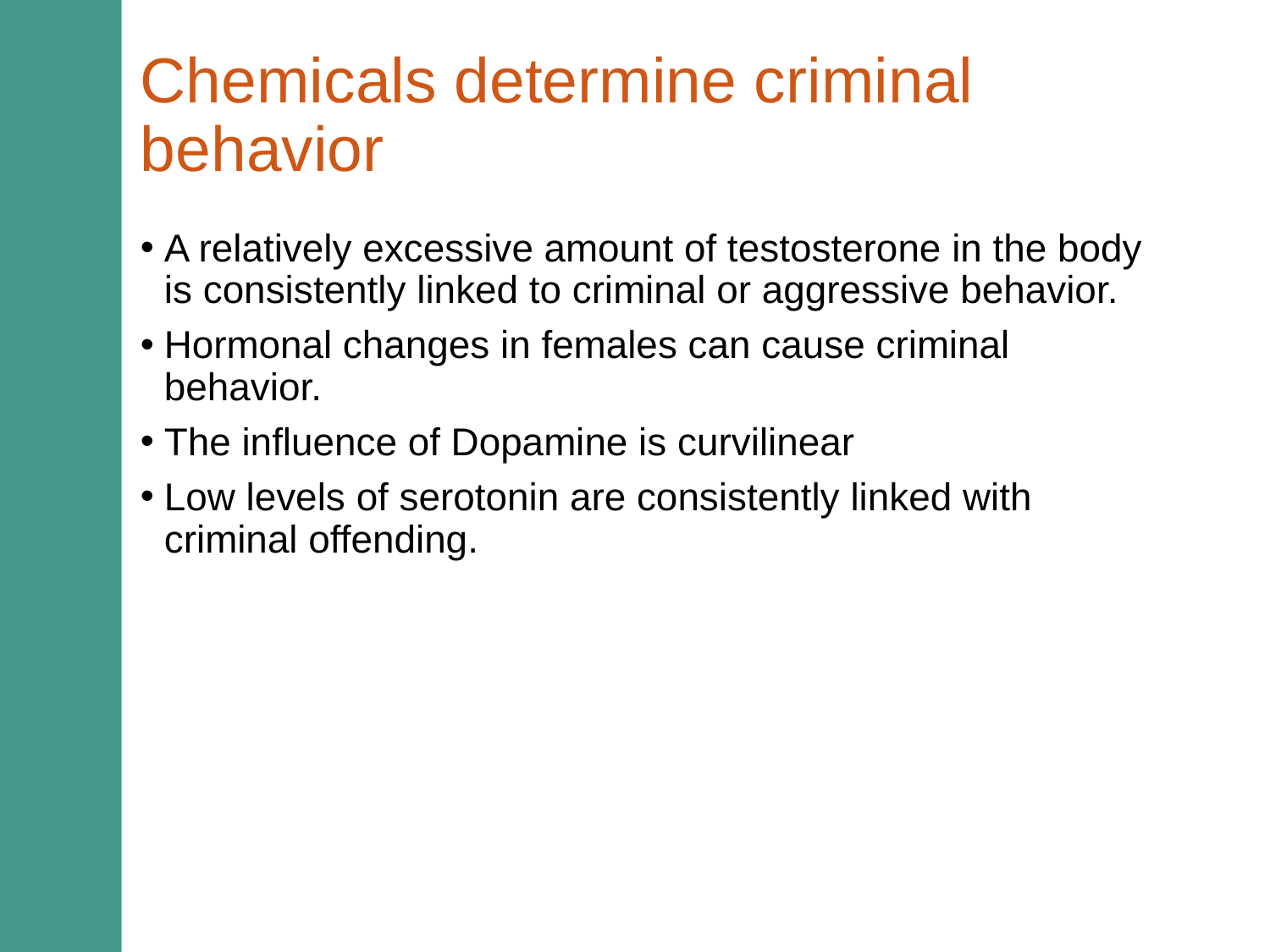

# Chemicals determine criminal behavior
A relatively excessive amount of testosterone in the body is consistently linked to criminal or aggressive behavior.
Hormonal changes in females can cause criminal behavior.
The influence of Dopamine is curvilinear
Low levels of serotonin are consistently linked with criminal offending.